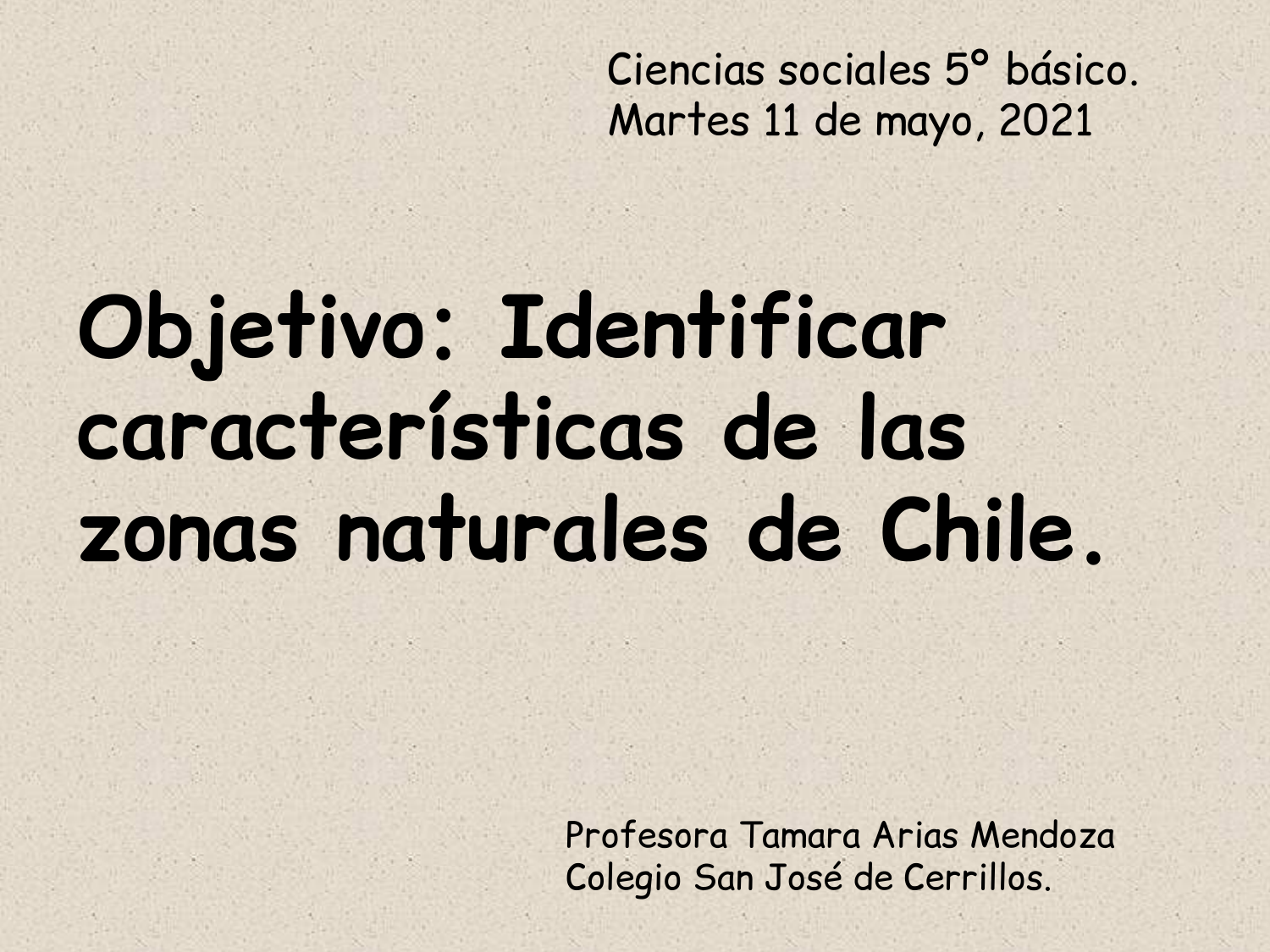

Ciencias sociales 5º básico.
Martes 11 de mayo, 2021
Objetivo: Identificar características de las zonas naturales de Chile.
Profesora Tamara Arias Mendoza
Colegio San José de Cerrillos.